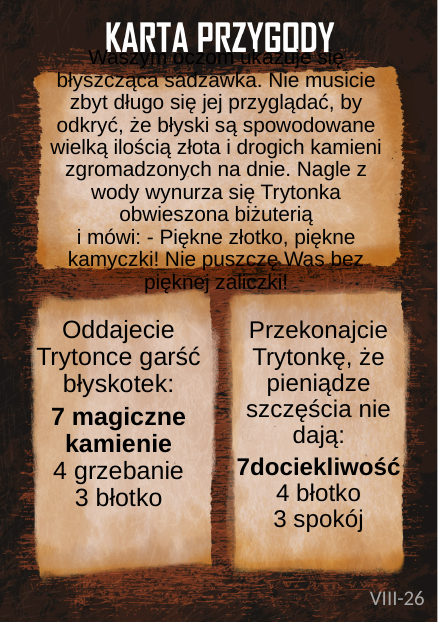

# Waszym oczom ukazuje się błyszcząca sadzawka. Nie musicie zbyt długo się jej przyglądać, by odkryć, że błyski są spowodowane wielką ilością złota i drogich kamieni zgromadzonych na dnie. Nagle z wody wynurza się Trytonka obwieszona biżuterią i mówi: - Piękne złotko, piękne kamyczki! Nie puszczę Was bez pięknej zaliczki!
Oddajecie Trytonce garść błyskotek:
7 magiczne kamienie
4 grzebanie
3 błotko
Przekonajcie Trytonkę, że pieniądze szczęścia nie dają:
7dociekliwość
4 błotko
3 spokój
VIII-26